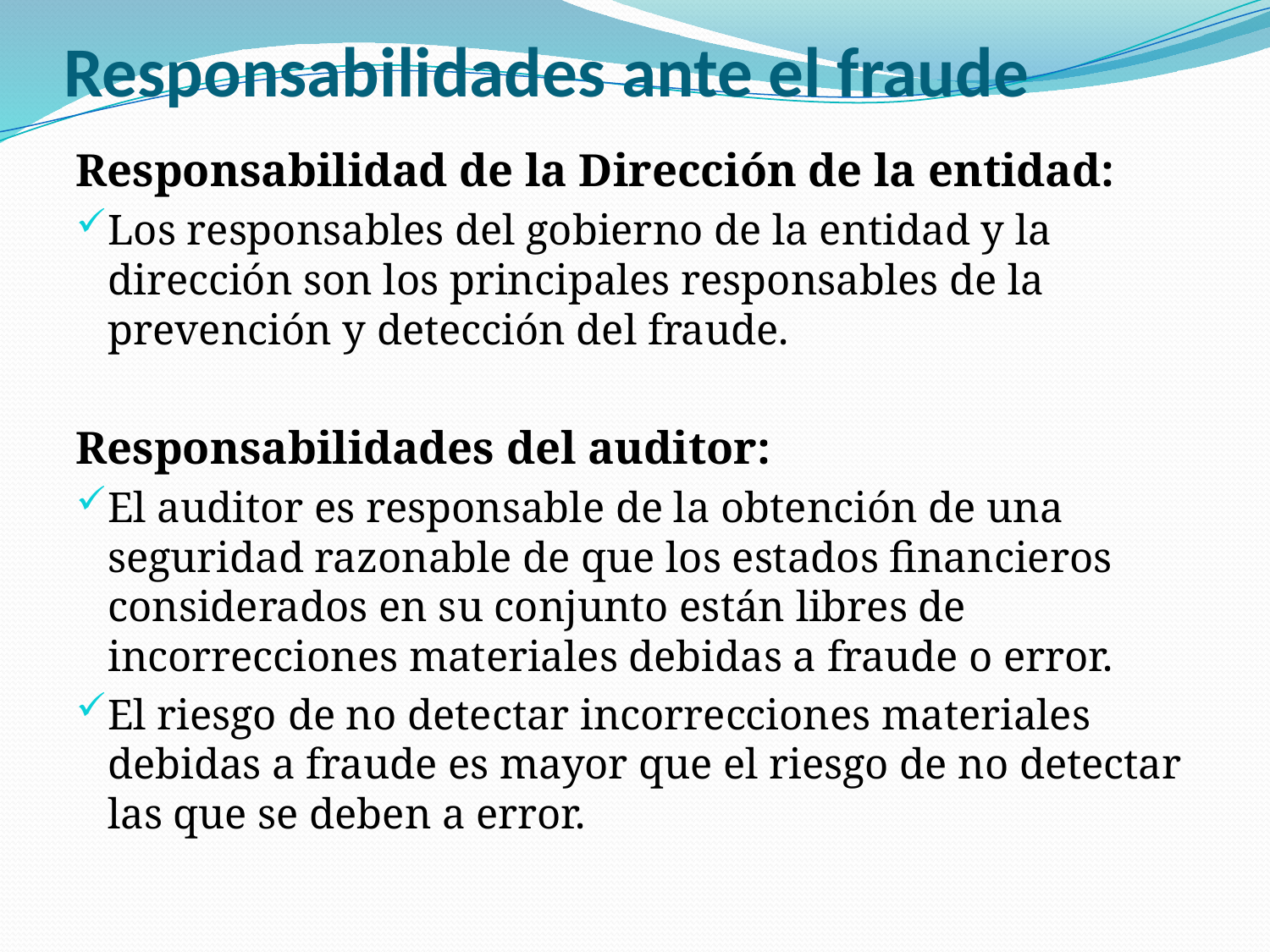

# Responsabilidades ante el fraude
Responsabilidad de la Dirección de la entidad:
Los responsables del gobierno de la entidad y la dirección son los principales responsables de la prevención y detección del fraude.

Responsabilidades del auditor:
El auditor es respon­sable de la obtención de una seguridad razonable de que los estados finan­cieros considerados en su conjunto están libres de incorrecciones materiales debidas a fraude o error.
El riesgo de no detectar incorrecciones materiales debidas a fraude es mayor que el riesgo de no detectar las que se deben a error.